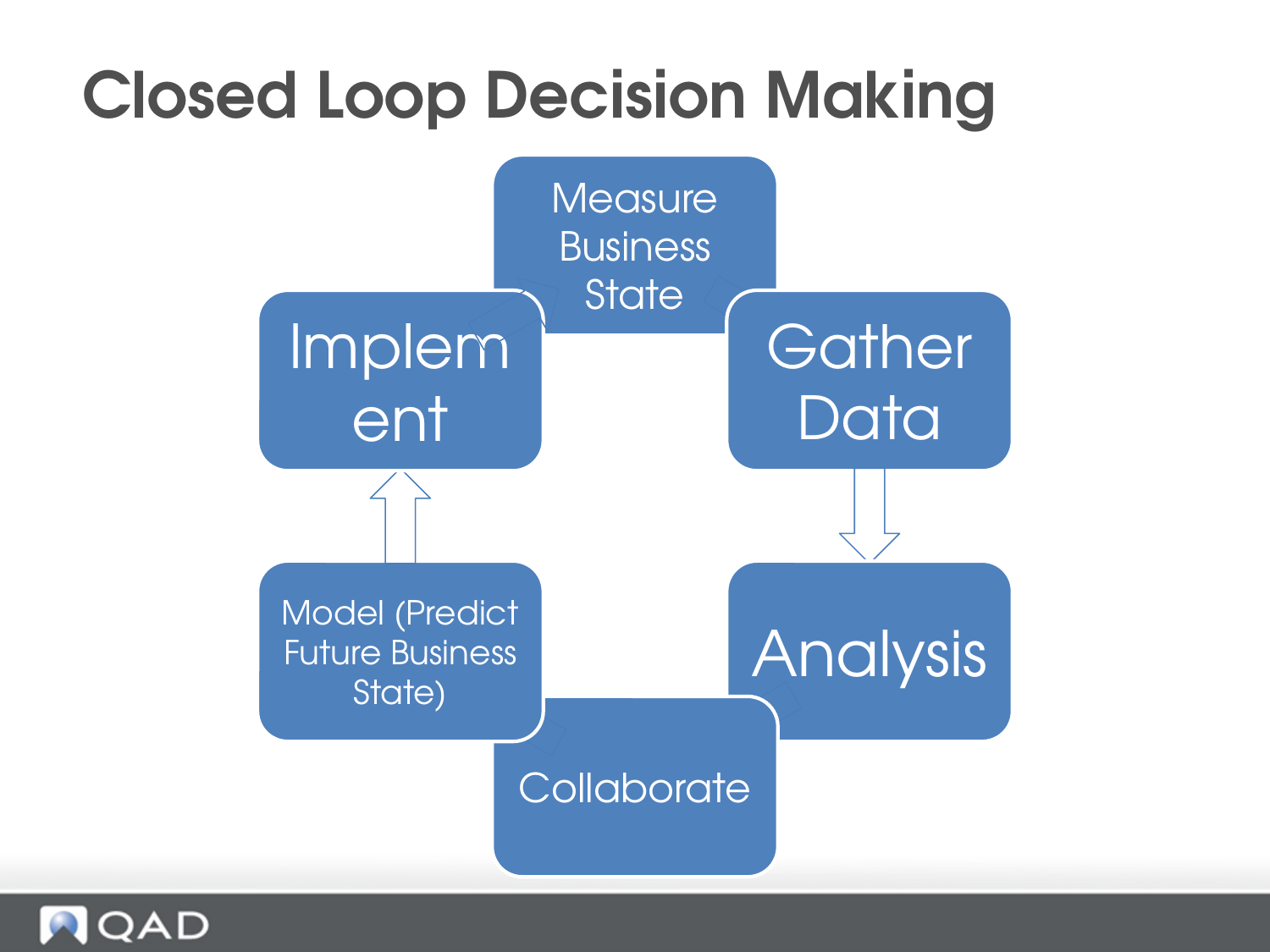

# Closed Loop Decision Making
Measure Business State
Gather Data
Analysis
  Collaborate
Model (Predict Future Business State)
Implement